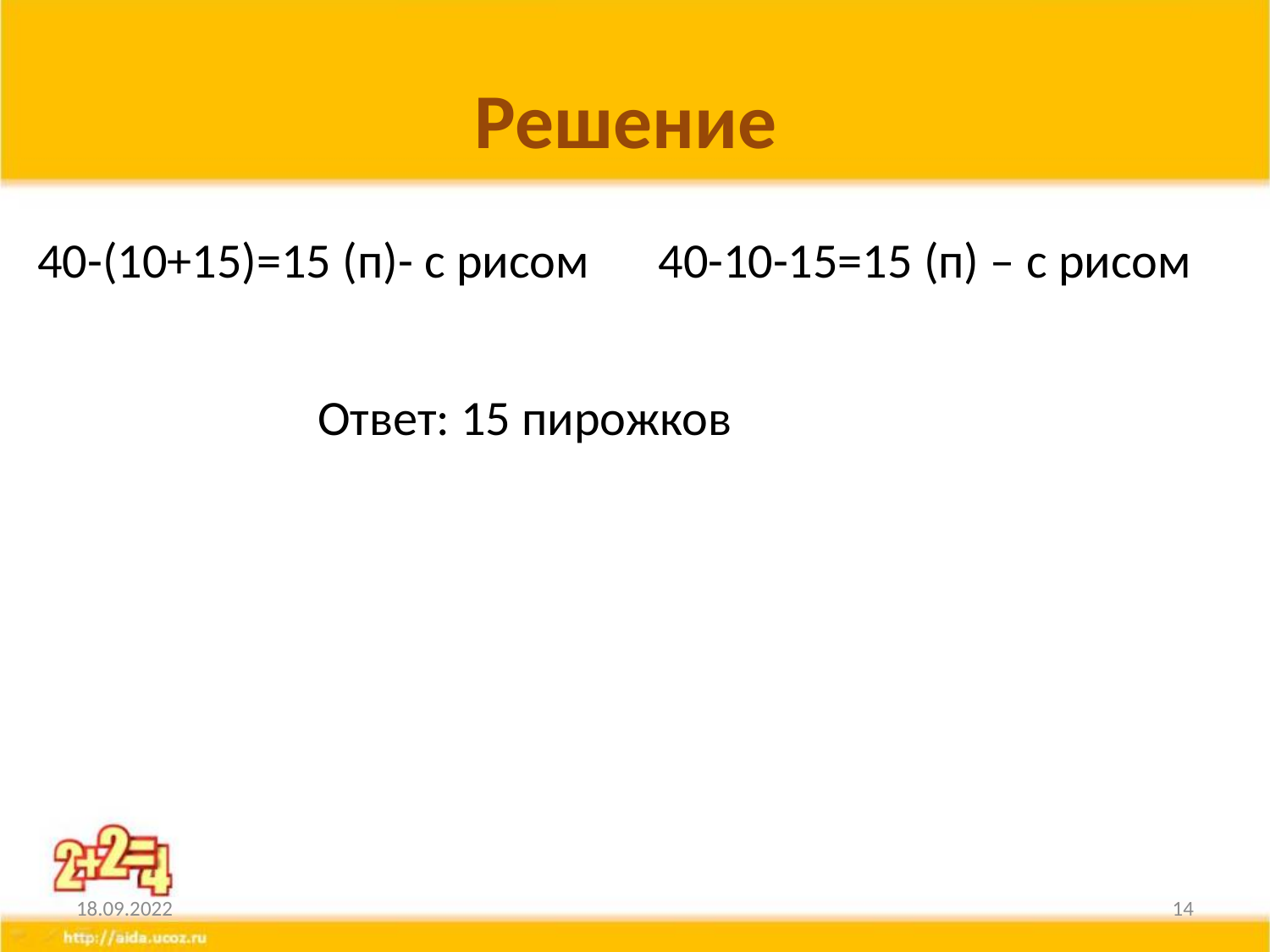

# Решение
40-(10+15)=15 (п)- с рисом
40-10-15=15 (п) – с рисом
Ответ: 15 пирожков
18.09.2022
14